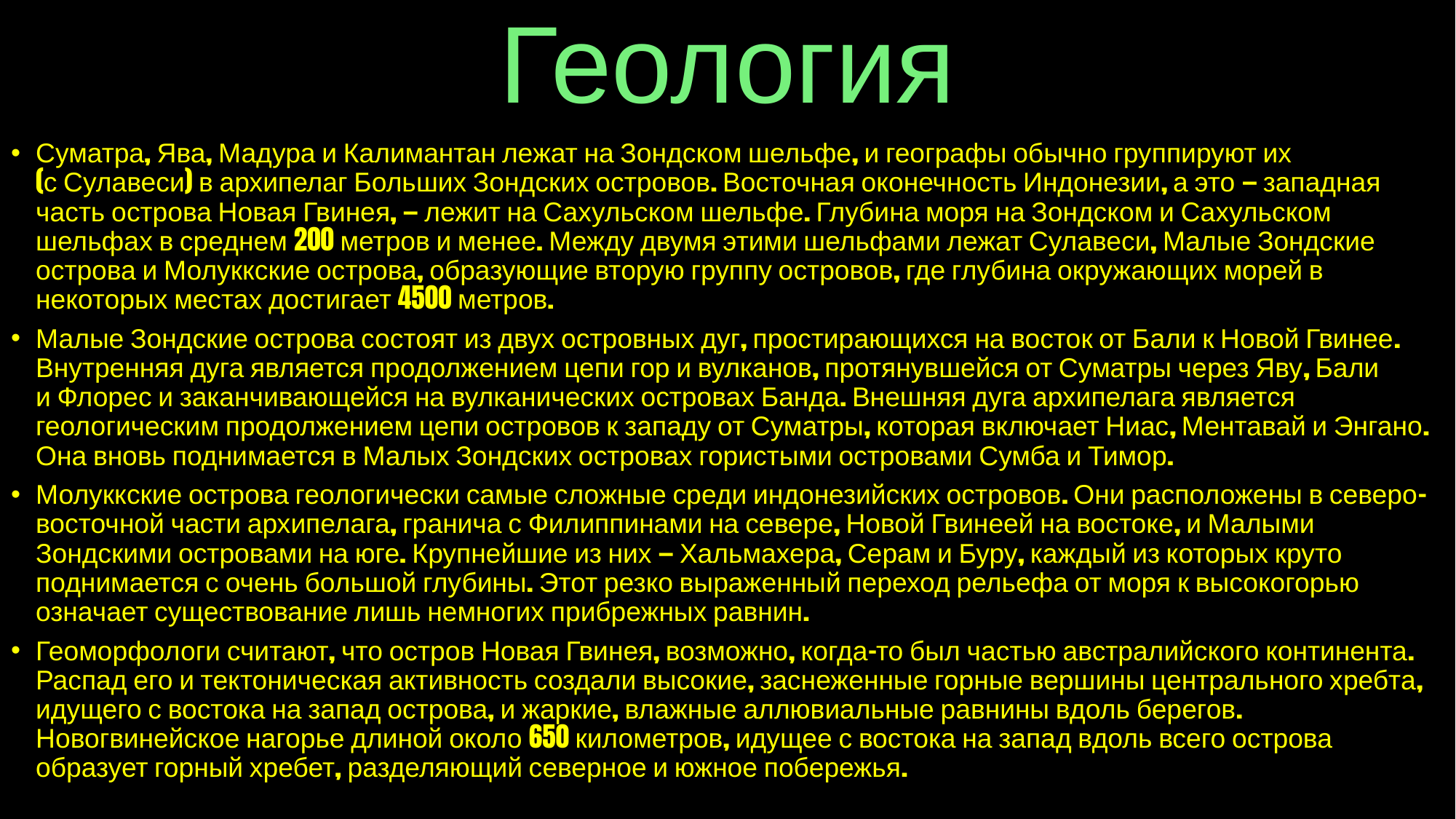

# Геология
Суматра, Ява, Мадура и Калимантан лежат на Зондском шельфе, и географы обычно группируют их (с Сулавеси) в архипелаг Больших Зондских островов. Восточная оконечность Индонезии, а это — западная часть острова Новая Гвинея, — лежит на Сахульском шельфе. Глубина моря на Зондском и Сахульском шельфах в среднем 200 метров и менее. Между двумя этими шельфами лежат Сулавеси, Малые Зондские острова и Молуккские острова, образующие вторую группу островов, где глубина окружающих морей в некоторых местах достигает 4500 метров.
Малые Зондские острова состоят из двух островных дуг, простирающихся на восток от Бали к Новой Гвинее. Внутренняя дуга является продолжением цепи гор и вулканов, протянувшейся от Суматры через Яву, Бали и Флорес и заканчивающейся на вулканических островах Банда. Внешняя дуга архипелага является геологическим продолжением цепи островов к западу от Суматры, которая включает Ниас, Ментавай и Энгано. Она вновь поднимается в Малых Зондских островах гористыми островами Сумба и Тимор.
Молуккские острова геологически самые сложные среди индонезийских островов. Они расположены в северо-восточной части архипелага, гранича с Филиппинами на севере, Новой Гвинеей на востоке, и Малыми Зондскими островами на юге. Крупнейшие из них — Хальмахера, Серам и Буру, каждый из которых круто поднимается с очень большой глубины. Этот резко выраженный переход рельефа от моря к высокогорью означает существование лишь немногих прибрежных равнин.
Геоморфологи считают, что остров Новая Гвинея, возможно, когда-то был частью австралийского континента. Распад его и тектоническая активность создали высокие, заснеженные горные вершины центрального хребта, идущего с востока на запад острова, и жаркие, влажные аллювиальные равнины вдоль берегов. Новогвинейское нагорье длиной около 650 километров, идущее с востока на запад вдоль всего острова образует горный хребет, разделяющий северное и южное побережья.